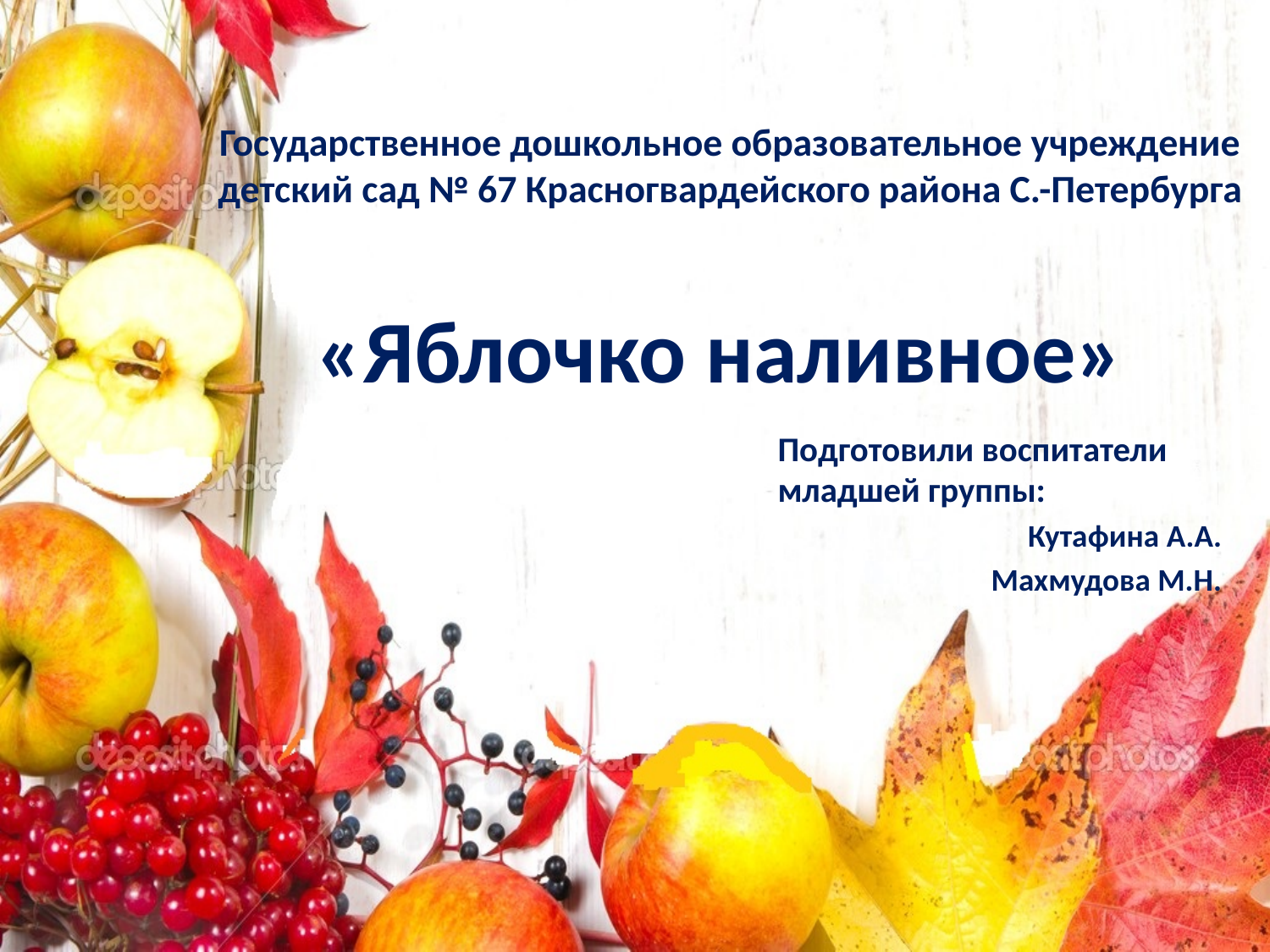

# Государственное дошкольное образовательное учреждение детский сад № 67 Красногвардейского района С.-Петербурга «Яблочко наливное»

Подготовили воспитатели младшей группы:
 Кутафина А.А.
Махмудова М.Н.